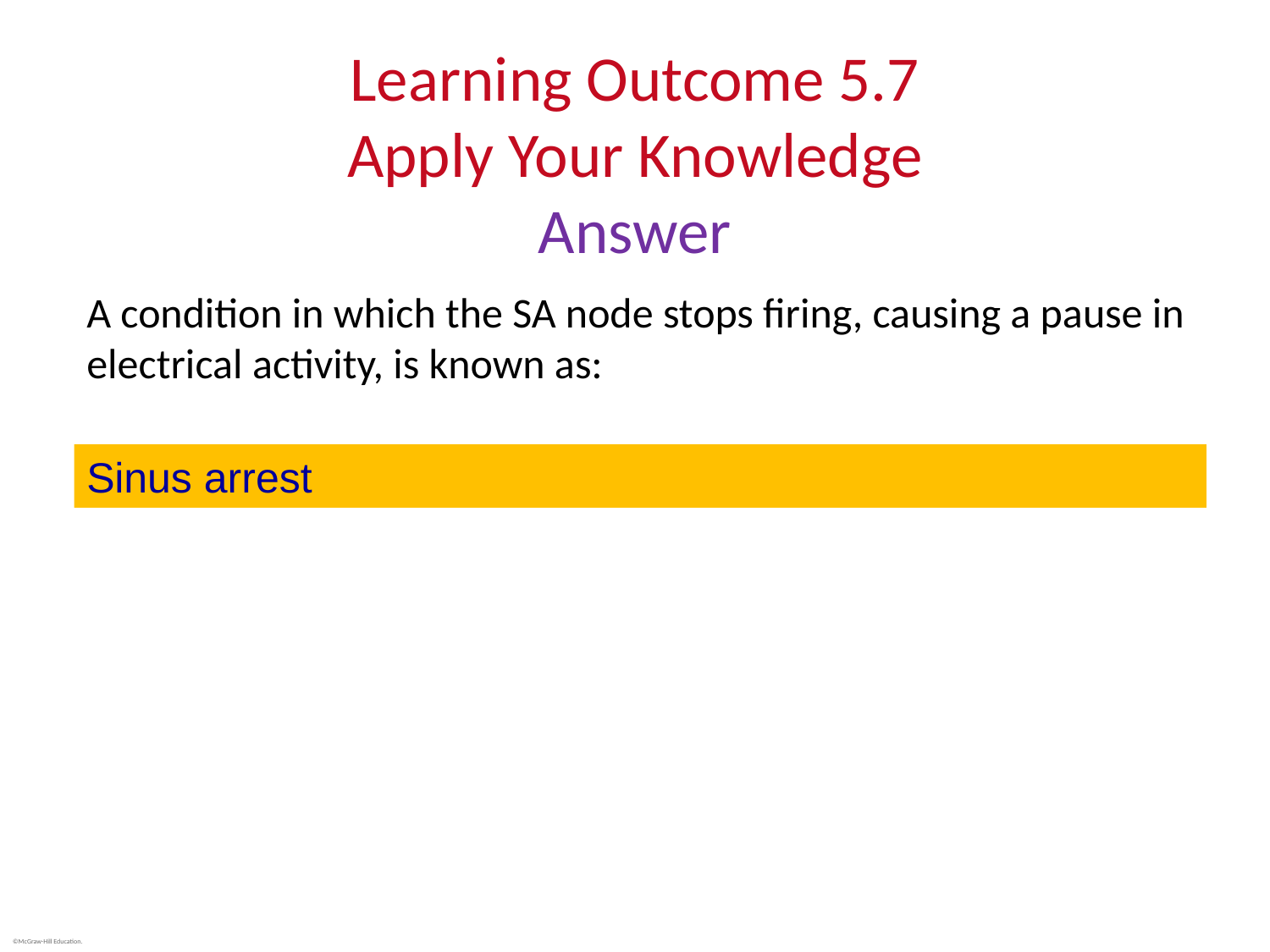

# Learning Outcome 5.7 Apply Your Knowledge Answer
A condition in which the SA node stops firing, causing a pause in electrical activity, is known as:
Sinus arrest